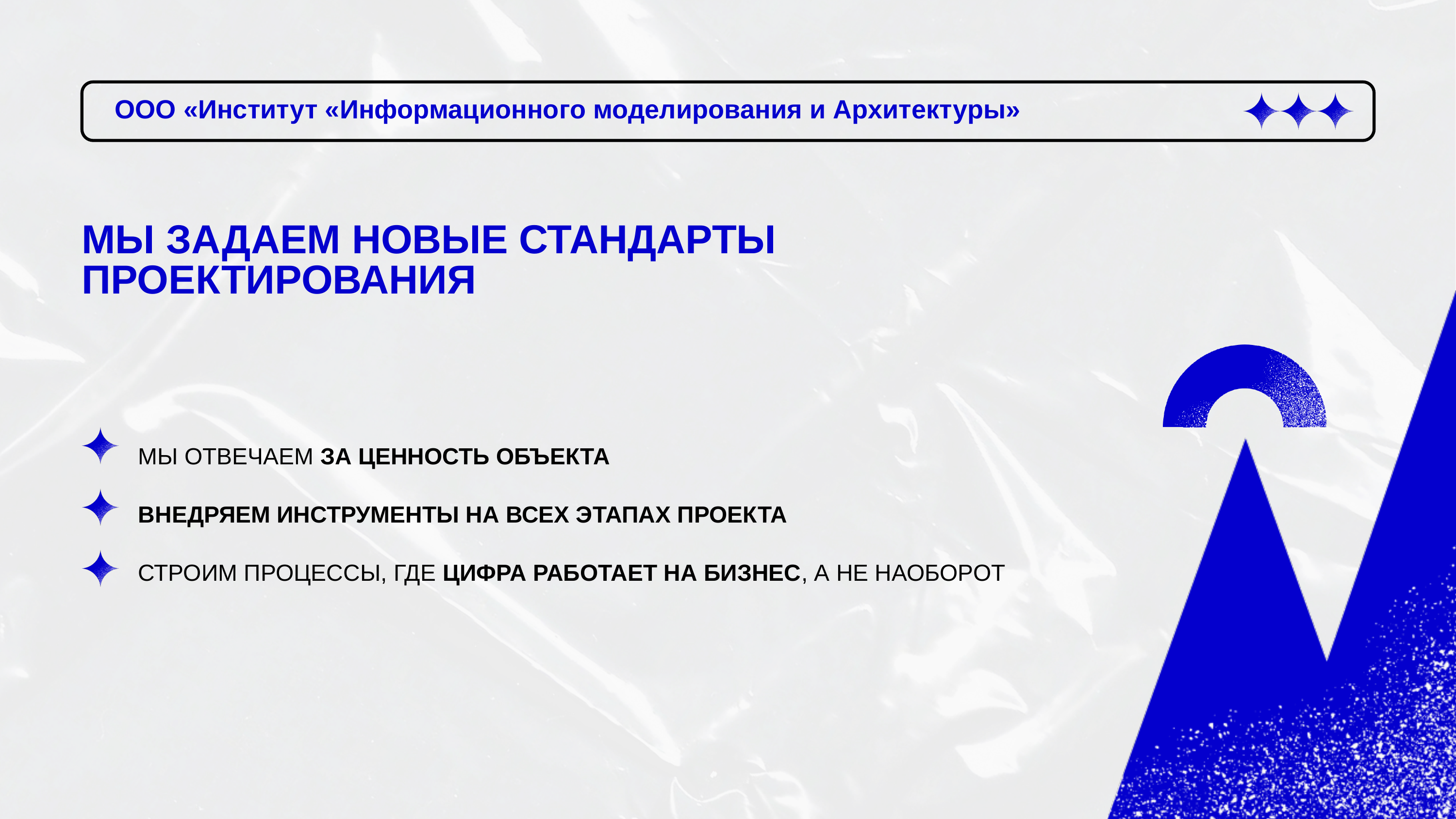

ООО «Институт «Информационного моделирования и Архитектуры»
МЫ ЗАДАЕМ НОВЫЕ СТАНДАРТЫ ПРОЕКТИРОВАНИЯ

МЫ ОТВЕЧАЕМ ЗА ЦЕННОСТЬ ОБЪЕКТА
ВНЕДРЯЕМ ИНСТРУМЕНТЫ НА ВСЕХ ЭТАПАХ ПРОЕКТА
СТРОИМ ПРОЦЕССЫ, ГДЕ ЦИФРА РАБОТАЕТ НА БИЗНЕС, А НЕ НАОБОРОТ